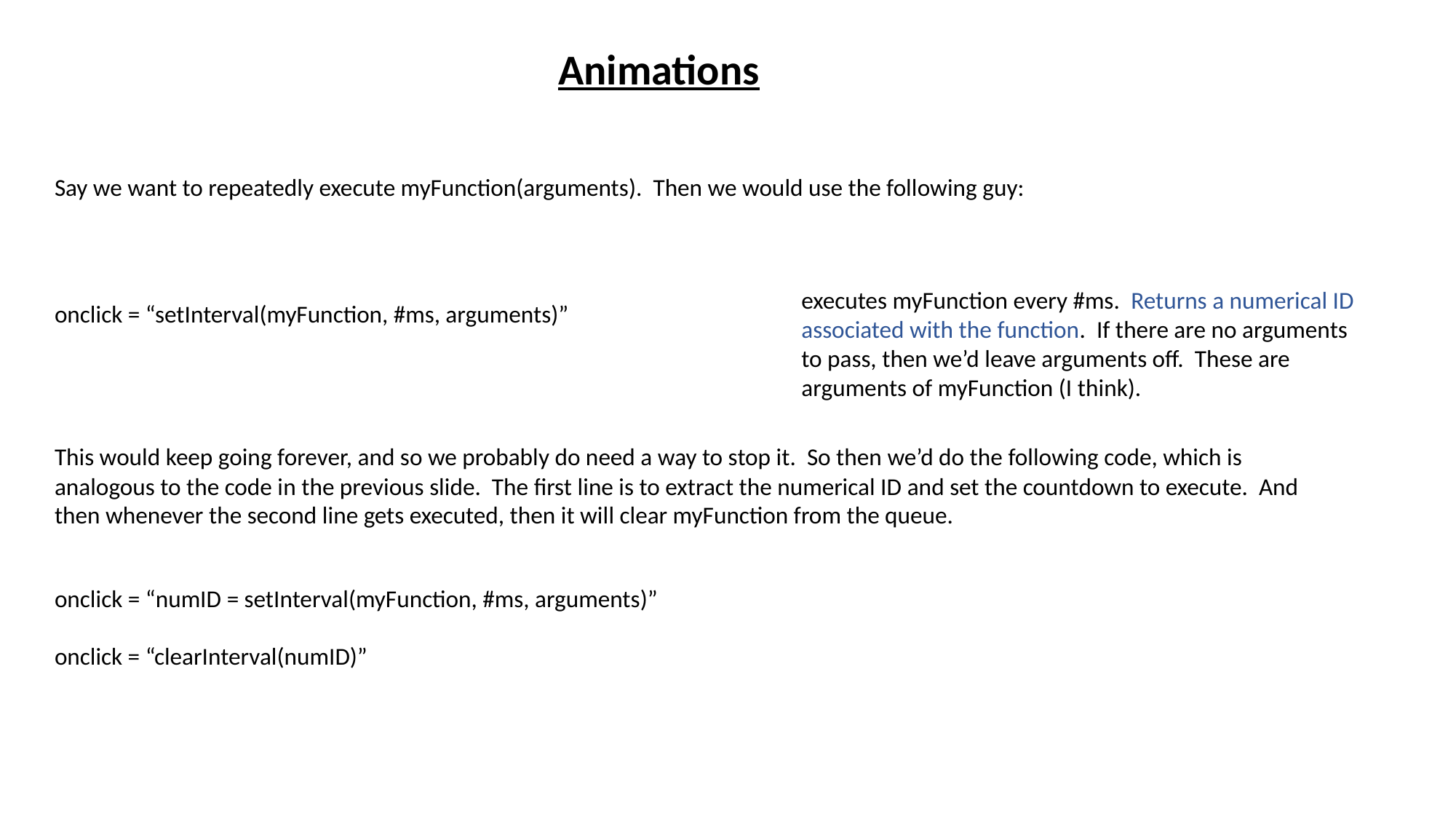

Animations
Say we want to repeatedly execute myFunction(arguments).  Then we would use the following guy:
executes myFunction every #ms.  Returns a numerical ID associated with the function.  If there are no arguments to pass, then we’d leave arguments off.  These are arguments of myFunction (I think).
onclick = “setInterval(myFunction, #ms, arguments)”
This would keep going forever, and so we probably do need a way to stop it.  So then we’d do the following code, which is analogous to the code in the previous slide.  The first line is to extract the numerical ID and set the countdown to execute.  And then whenever the second line gets executed, then it will clear myFunction from the queue.
onclick = “numID = setInterval(myFunction, #ms, arguments)”
onclick = “clearInterval(numID)”